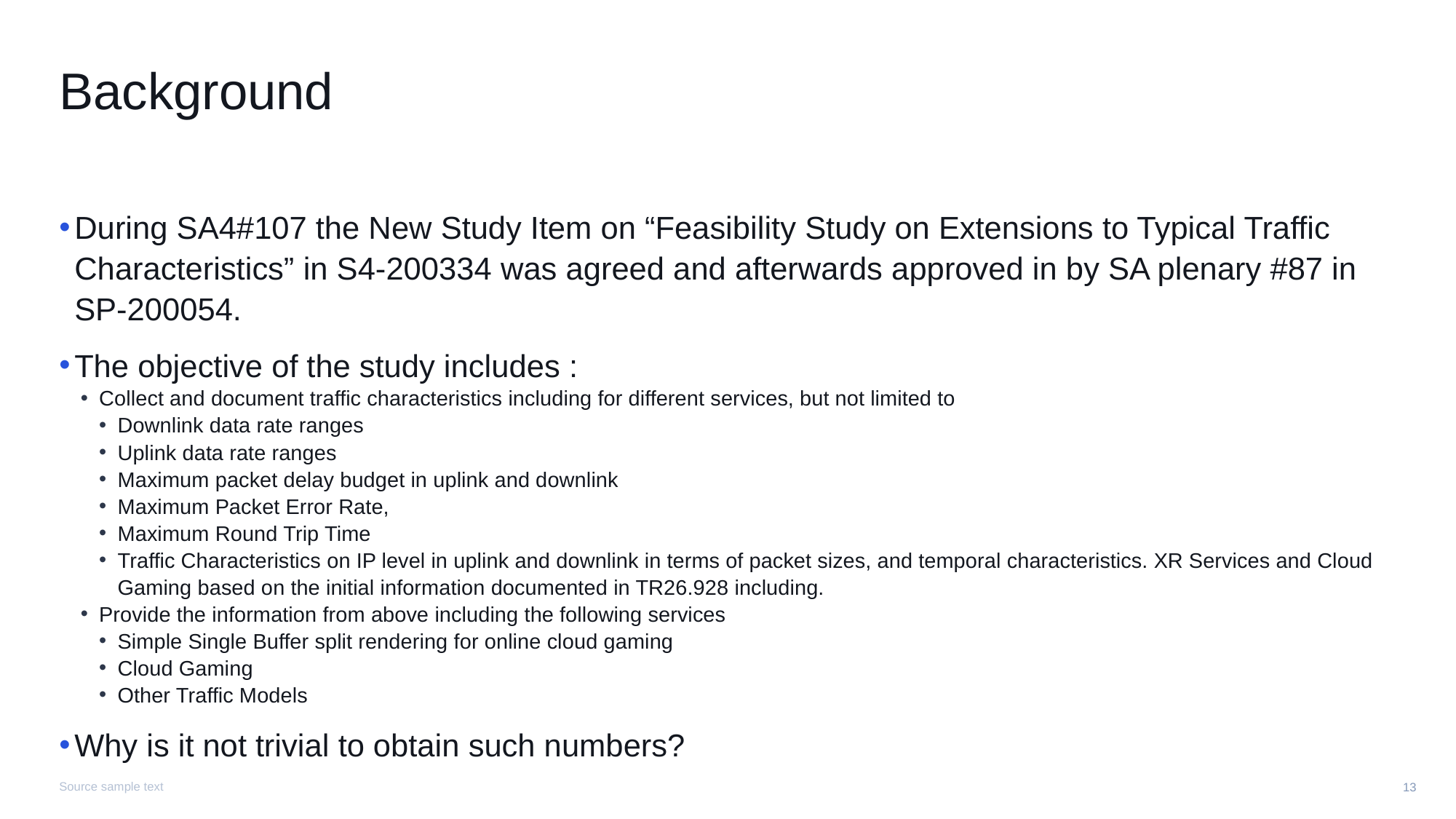

# Background

During SA4#107 the New Study Item on “Feasibility Study on Extensions to Typical Traffic Characteristics” in S4-200334 was agreed and afterwards approved in by SA plenary #87 in SP-200054.
The objective of the study includes :
Collect and document traffic characteristics including for different services, but not limited to
Downlink data rate ranges
Uplink data rate ranges
Maximum packet delay budget in uplink and downlink
Maximum Packet Error Rate,
Maximum Round Trip Time
Traffic Characteristics on IP level in uplink and downlink in terms of packet sizes, and temporal characteristics. XR Services and Cloud Gaming based on the initial information documented in TR26.928 including.
Provide the information from above including the following services
Simple Single Buffer split rendering for online cloud gaming
Cloud Gaming
Other Traffic Models
Why is it not trivial to obtain such numbers?
Source sample text